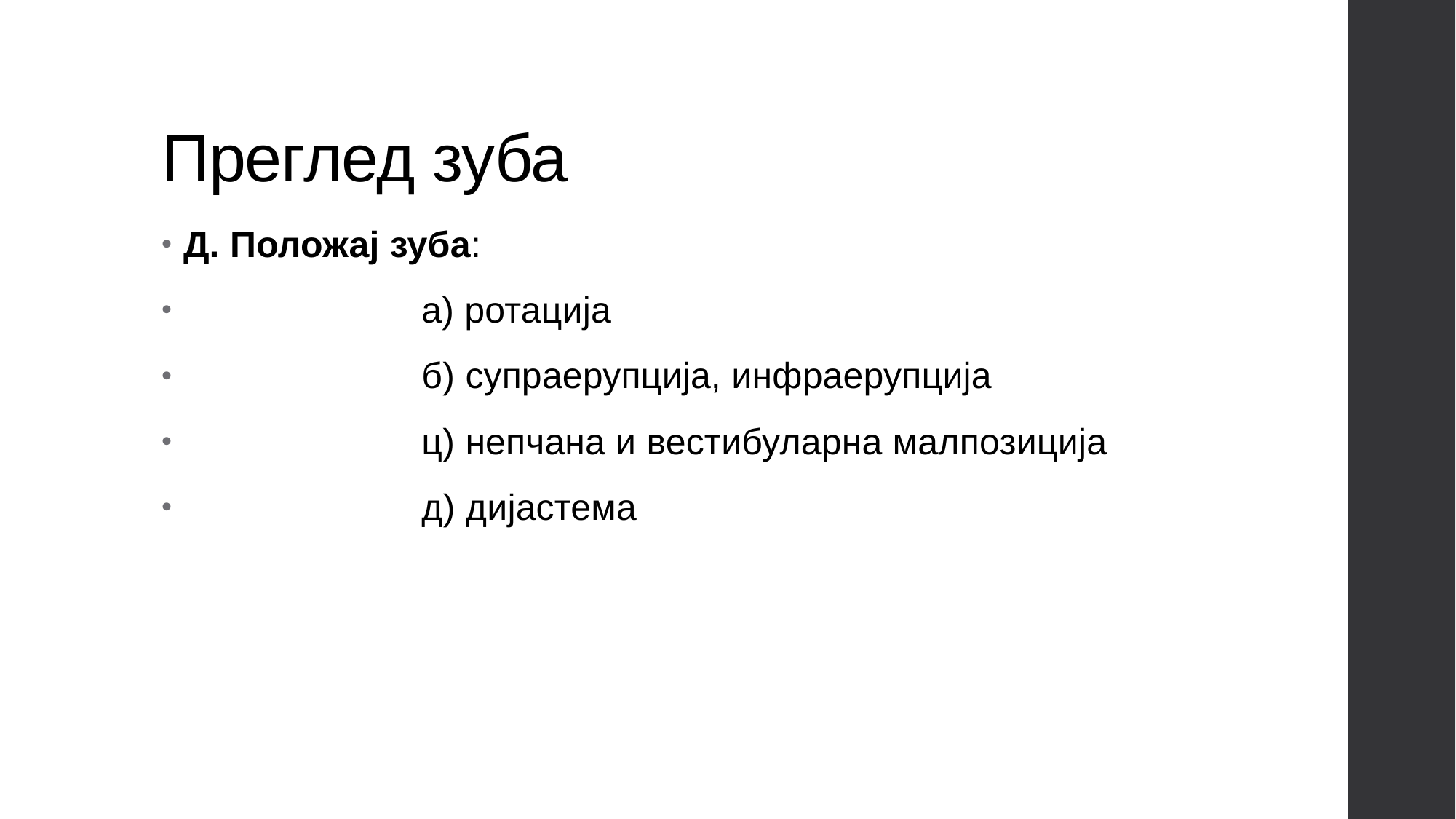

# Преглед зуба
Д. Положај зуба:
                       а) ротација
                       б) супраерупција, инфраерупција
                       ц) непчана и вестибуларна малпозиција
                       д) дијастема